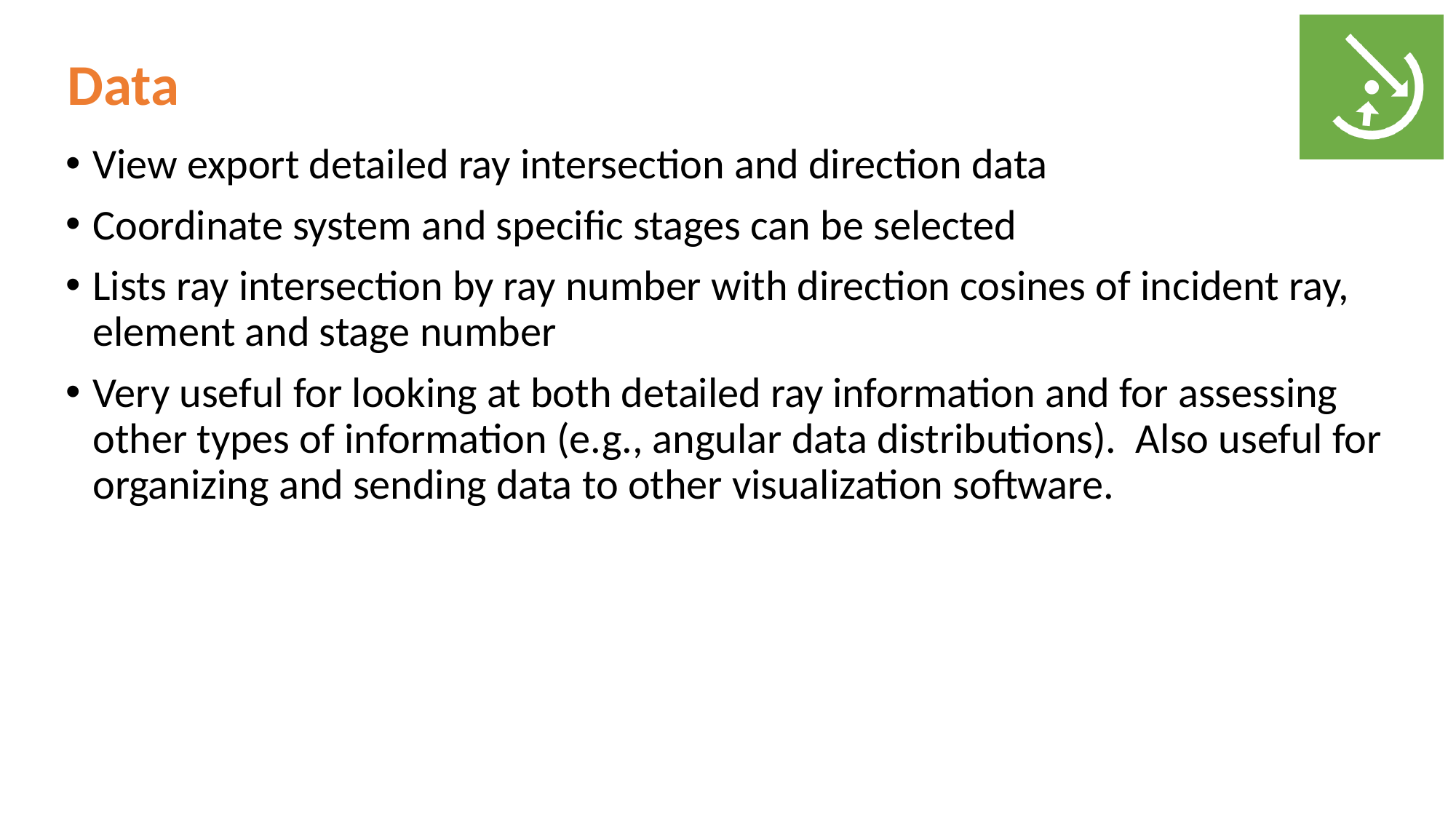

# Data
View export detailed ray intersection and direction data
Coordinate system and specific stages can be selected
Lists ray intersection by ray number with direction cosines of incident ray, element and stage number
Very useful for looking at both detailed ray information and for assessing other types of information (e.g., angular data distributions).  Also useful for organizing and sending data to other visualization software.